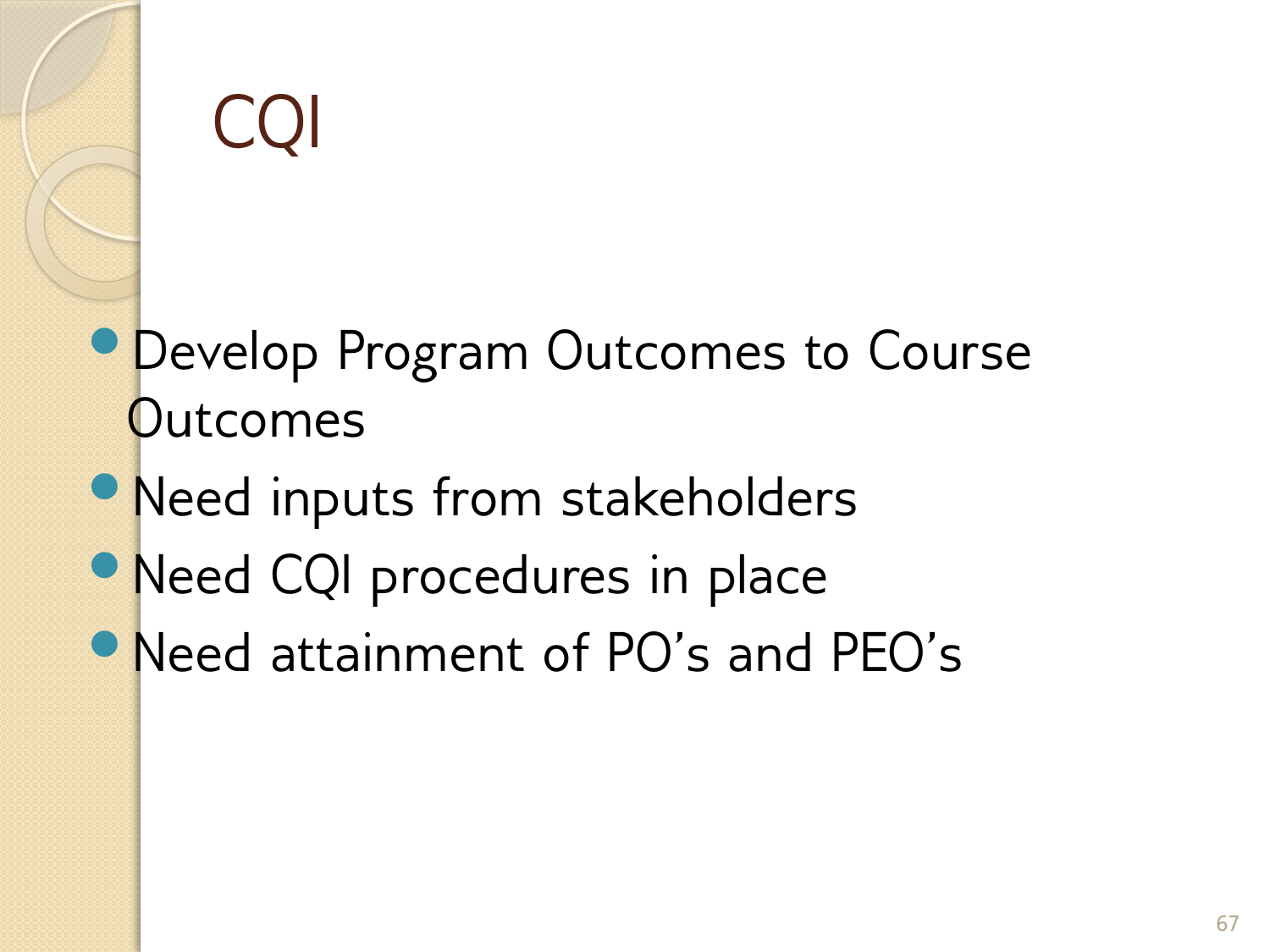

# CQI
Develop Program Outcomes to Course Outcomes
Need inputs from stakeholders
Need CQI procedures in place
Need attainment of PO’s and PEO’s
67